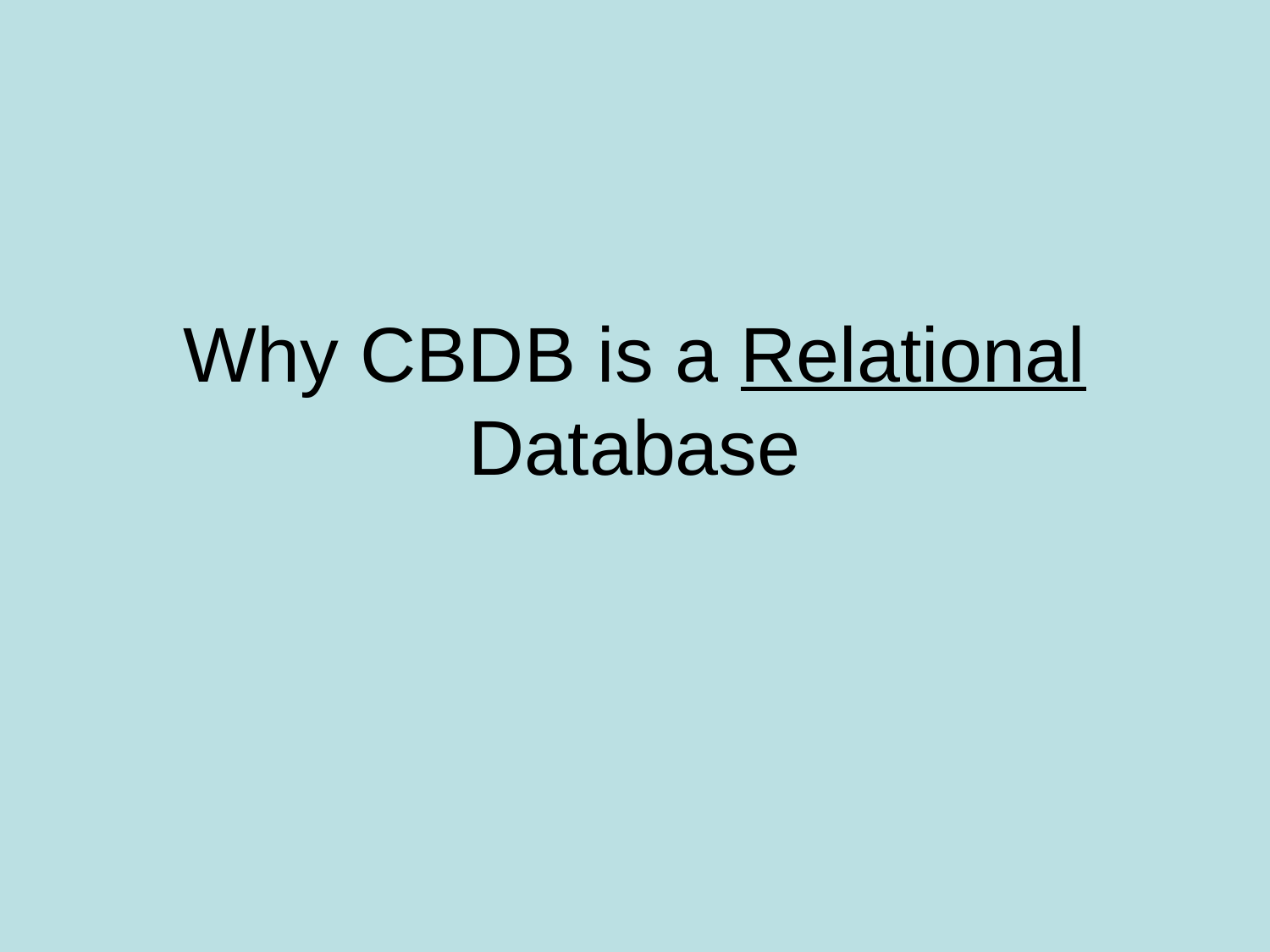

# Why CBDB is a Relational Database